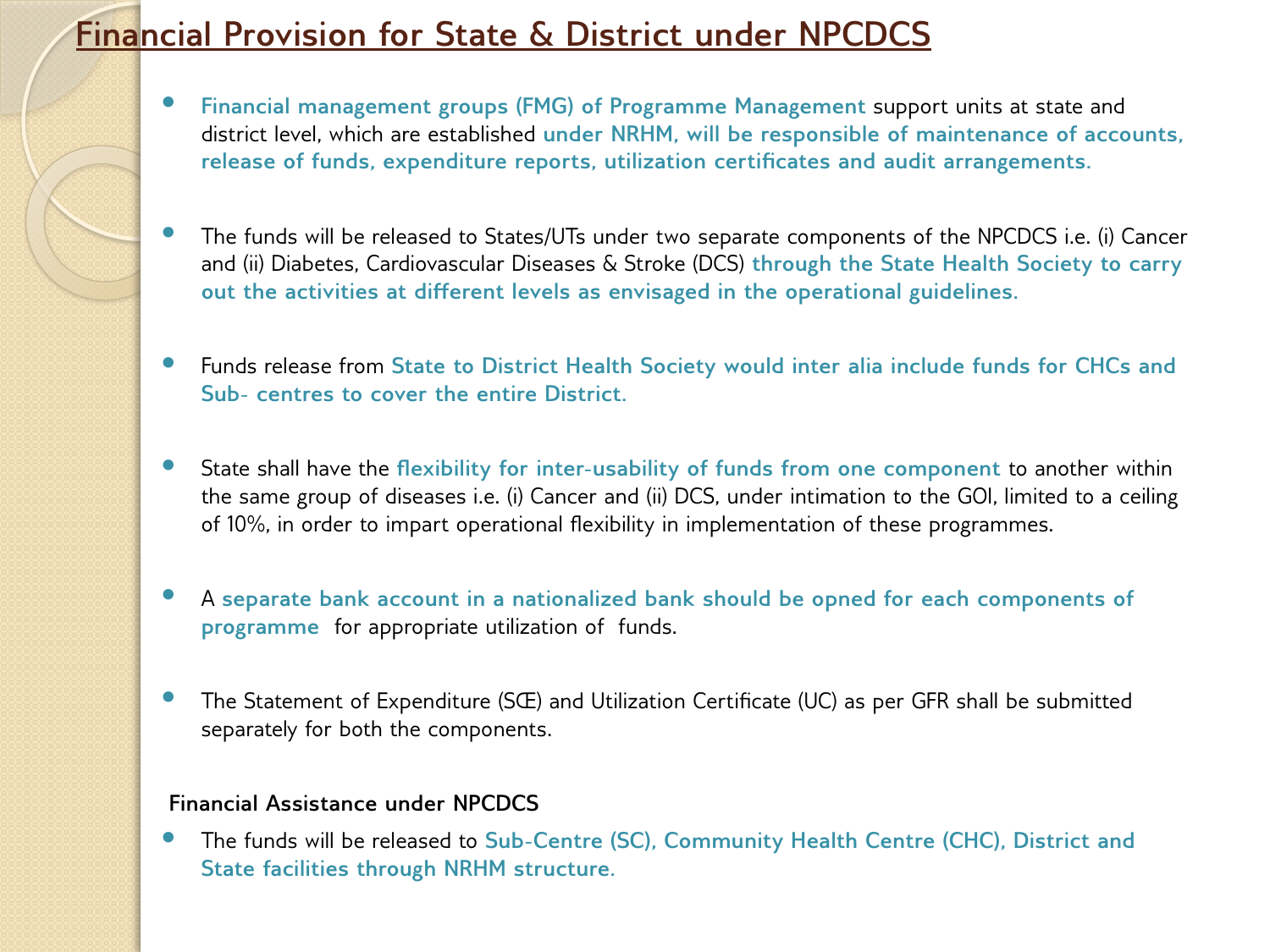

# Financial Provision for State & District under NPCDCS
Financial management groups (FMG) of Programme Management support units at state and district level, which are established under NRHM, will be responsible of maintenance of accounts, release of funds, expenditure reports, utilization certificates and audit arrangements.

The funds will be released to States/UTs under two separate components of the NPCDCS i.e. (i) Cancer and (ii) Diabetes, Cardiovascular Diseases & Stroke (DCS) through the State Health Society to carry out the activities at different levels as envisaged in the operational guidelines.

Funds release from State to District Health Society would inter alia include funds for CHCs and Sub- centres to cover the entire District.

State shall have the flexibility for inter-usability of funds from one component to another within the same group of diseases i.e. (i) Cancer and (ii) DCS, under intimation to the GOI, limited to a ceiling of 10%, in order to impart operational flexibility in implementation of these programmes.

A separate bank account in a nationalized bank should be opned for each components of programme  for appropriate utilization of  funds.

The Statement of Expenditure (SOE) and Utilization Certificate (UC) as per GFR shall be submitted separately for both the components.

 Financial Assistance under NPCDCS
The funds will be released to Sub-Centre (SC), Community Health Centre (CHC), District and State facilities through NRHM structure.